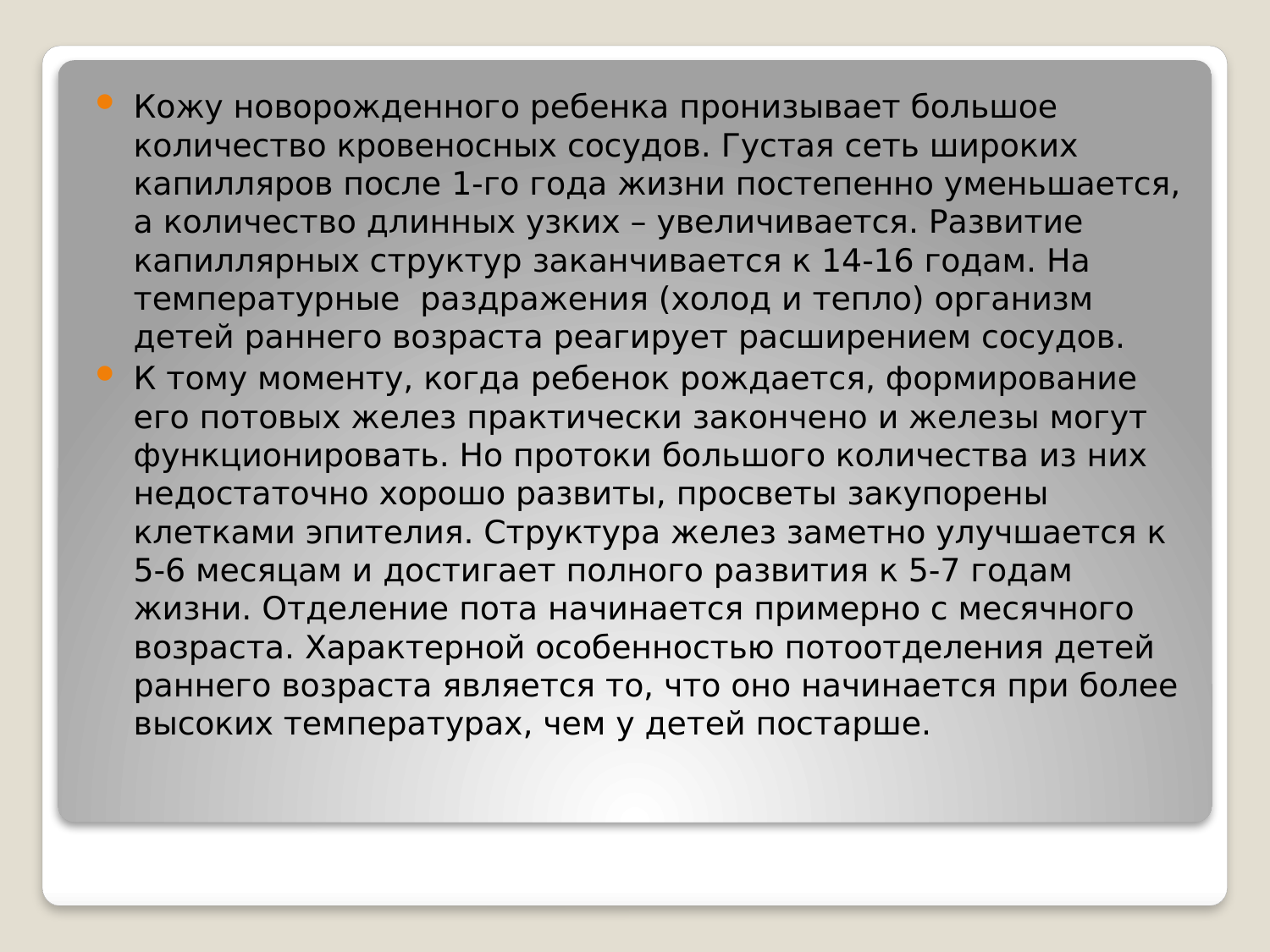

Кожу новорожденного ребенка пронизывает большое количество кровеносных сосудов. Густая сеть широких капилляров после 1-го года жизни постепенно уменьшается, а количество длинных узких – увеличивается. Развитие капиллярных структур заканчивается к 14-16 годам. На температурные  раздражения (холод и тепло) организм детей раннего возраста реагирует расширением сосудов.
К тому моменту, когда ребенок рождается, формирование его потовых желез практически закончено и железы могут функционировать. Но протоки большого количества из них недостаточно хорошо развиты, просветы закупорены клетками эпителия. Структура желез заметно улучшается к 5-6 месяцам и достигает полного развития к 5-7 годам жизни. Отделение пота начинается примерно с месячного возраста. Характерной особенностью потоотделения детей раннего возраста является то, что оно начинается при более высоких температурах, чем у детей постарше.